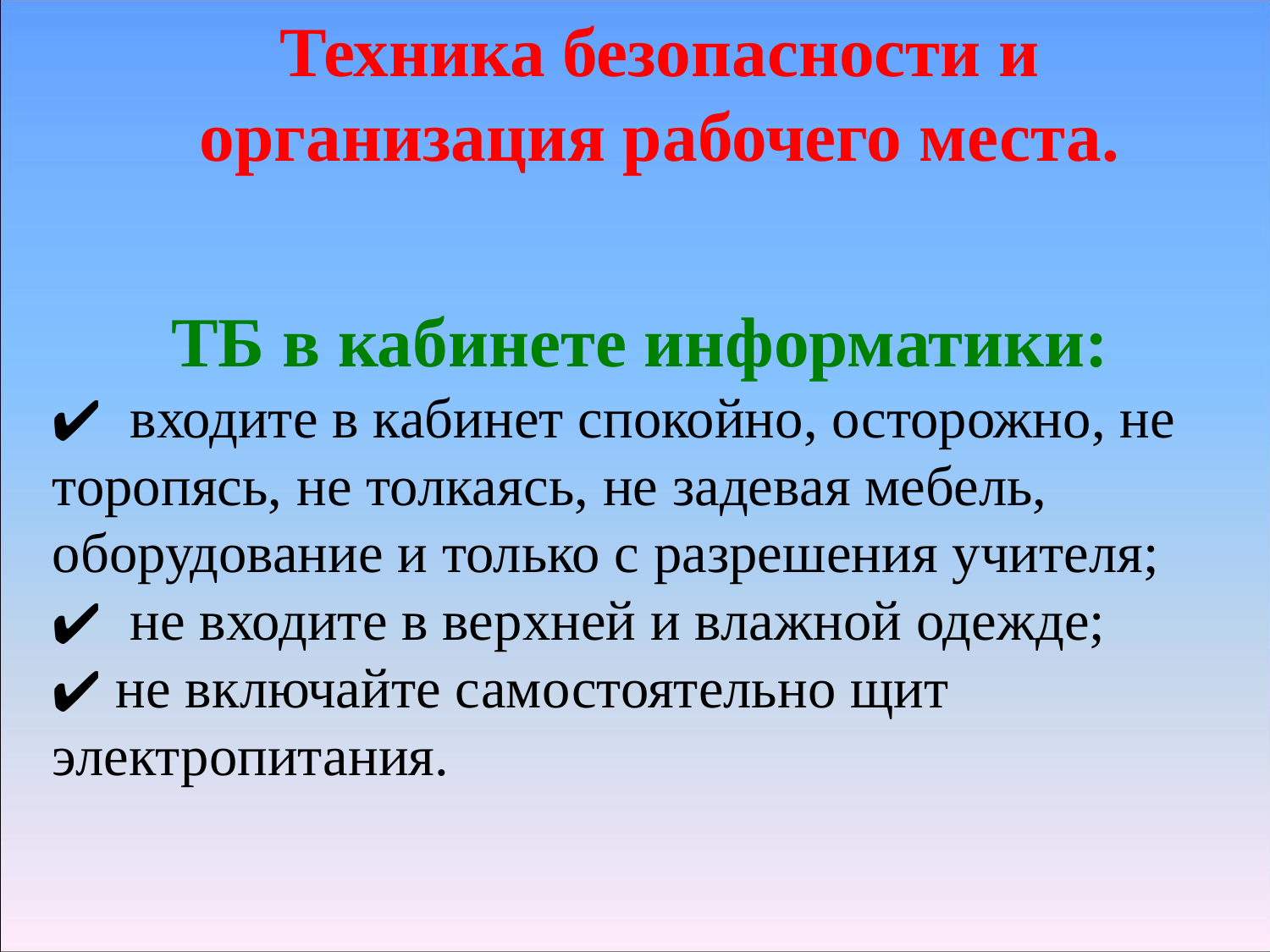

Техника безопасности и организация рабочего места.
ТБ в кабинете информатики:
  входите в кабинет спокойно, осторожно, не торопясь, не толкаясь, не задевая мебель, оборудование и только с разрешения учителя;
  не входите в верхней и влажной одежде;
 не включайте самостоятельно щит электропитания.